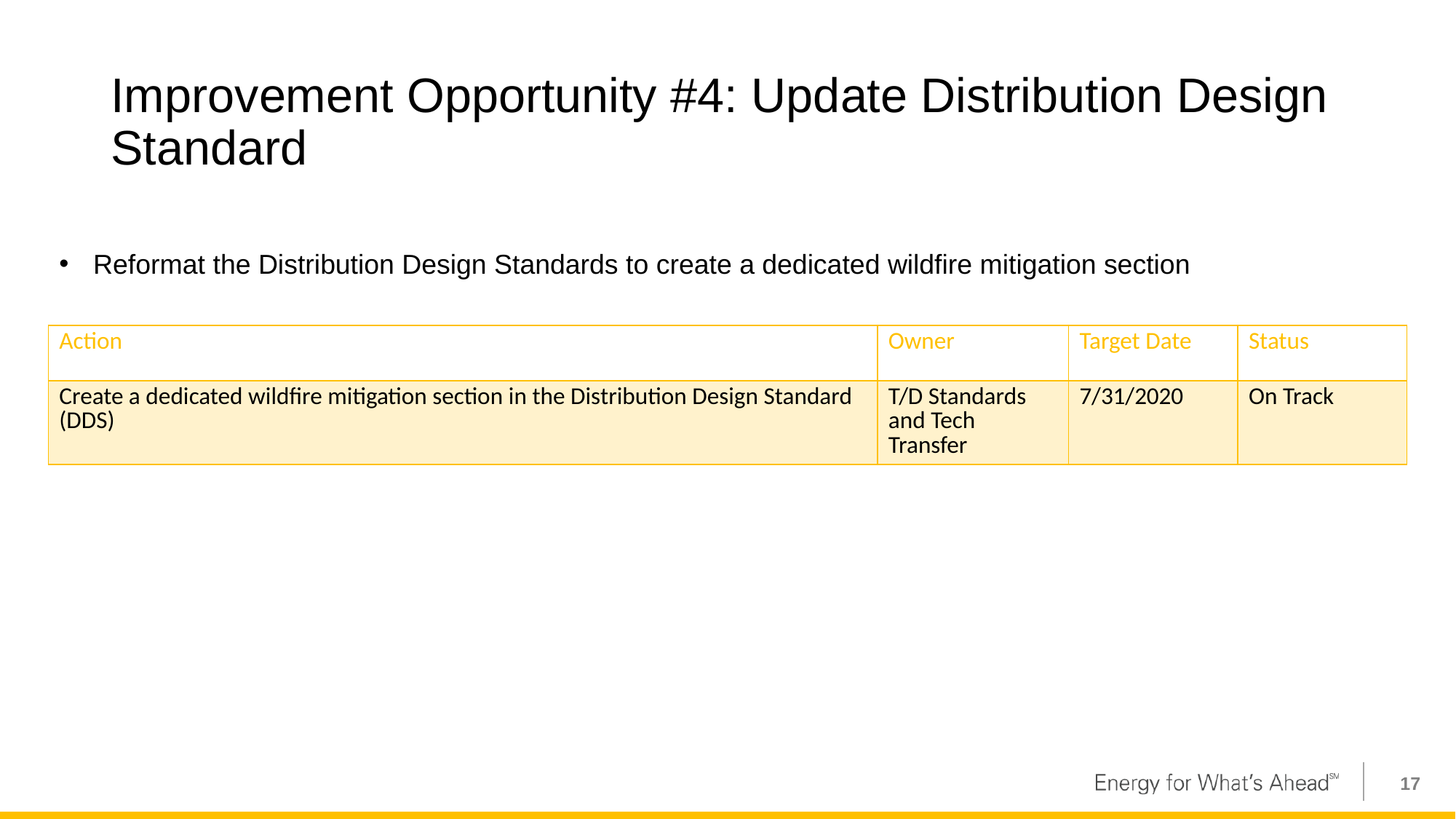

# Improvement Opportunity #4: Update Distribution Design Standard
Reformat the Distribution Design Standards to create a dedicated wildfire mitigation section
| Action | Owner | Target Date | Status |
| --- | --- | --- | --- |
| Create a dedicated wildfire mitigation section in the Distribution Design Standard (DDS) | T/D Standards and Tech Transfer | 7/31/2020 | On Track |
17